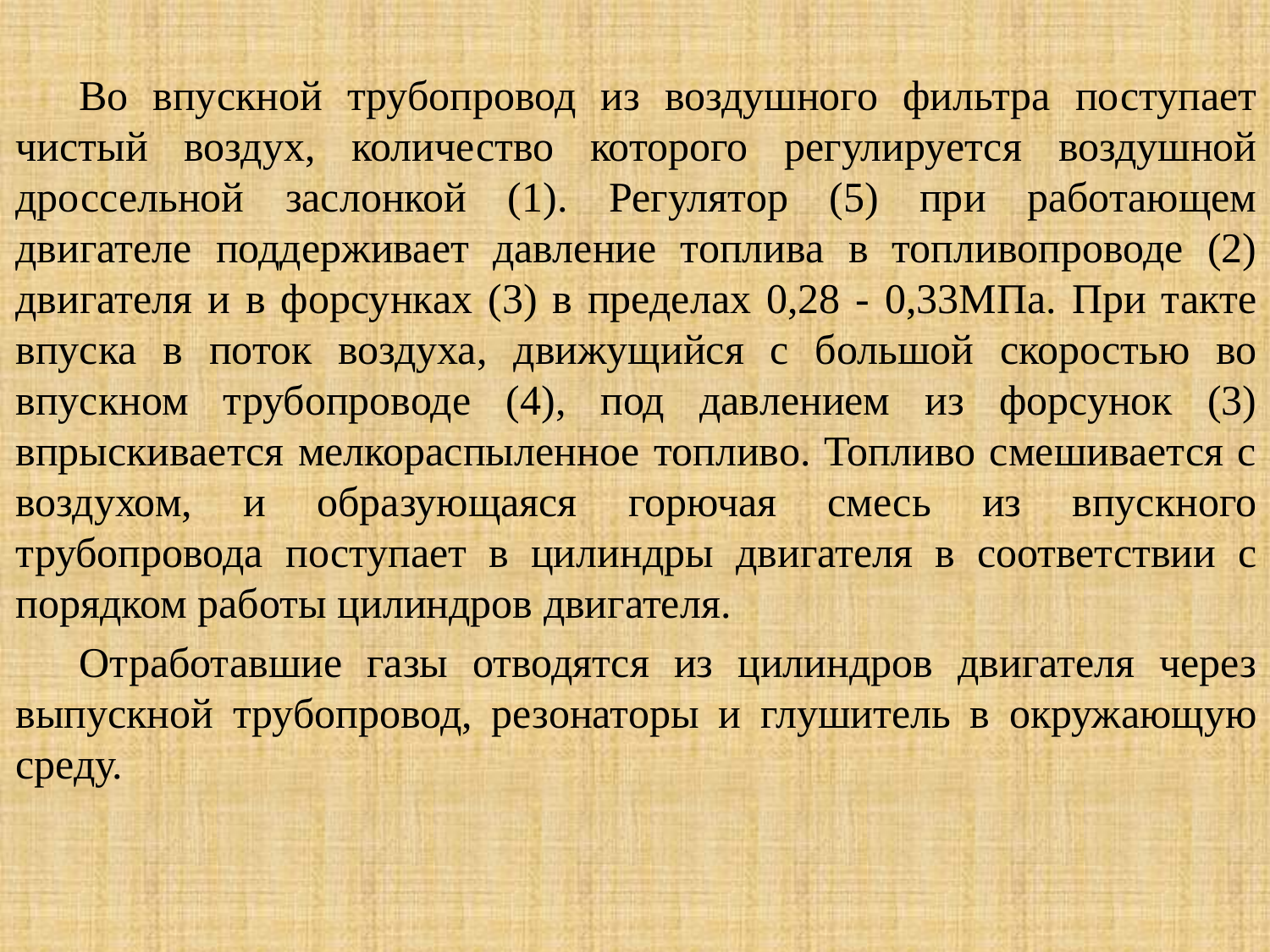

Во впускной трубопровод из воздушного фильтра поступает чистый воздух, количество которого регулируется воздушной дроссельной заслонкой (1). Регулятор (5) при работающем двигателе поддерживает давление топлива в топливопроводе (2) двигателя и в форсунках (3) в пределах 0,28 - 0,33МПа. При такте впуска в поток воздуха, движущийся с большой скоростью во впускном трубопроводе (4), под давлением из форсунок (3) впрыскивается мелкораспыленное топливо. Топливо смешивается с воздухом, и образующаяся горючая смесь из впускного трубопровода поступает в цилиндры двигателя в соответствии с порядком работы цилиндров двигателя.
Отработавшие газы отводятся из цилиндров двигателя через выпускной трубопровод, резонаторы и глушитель в окружающую среду.